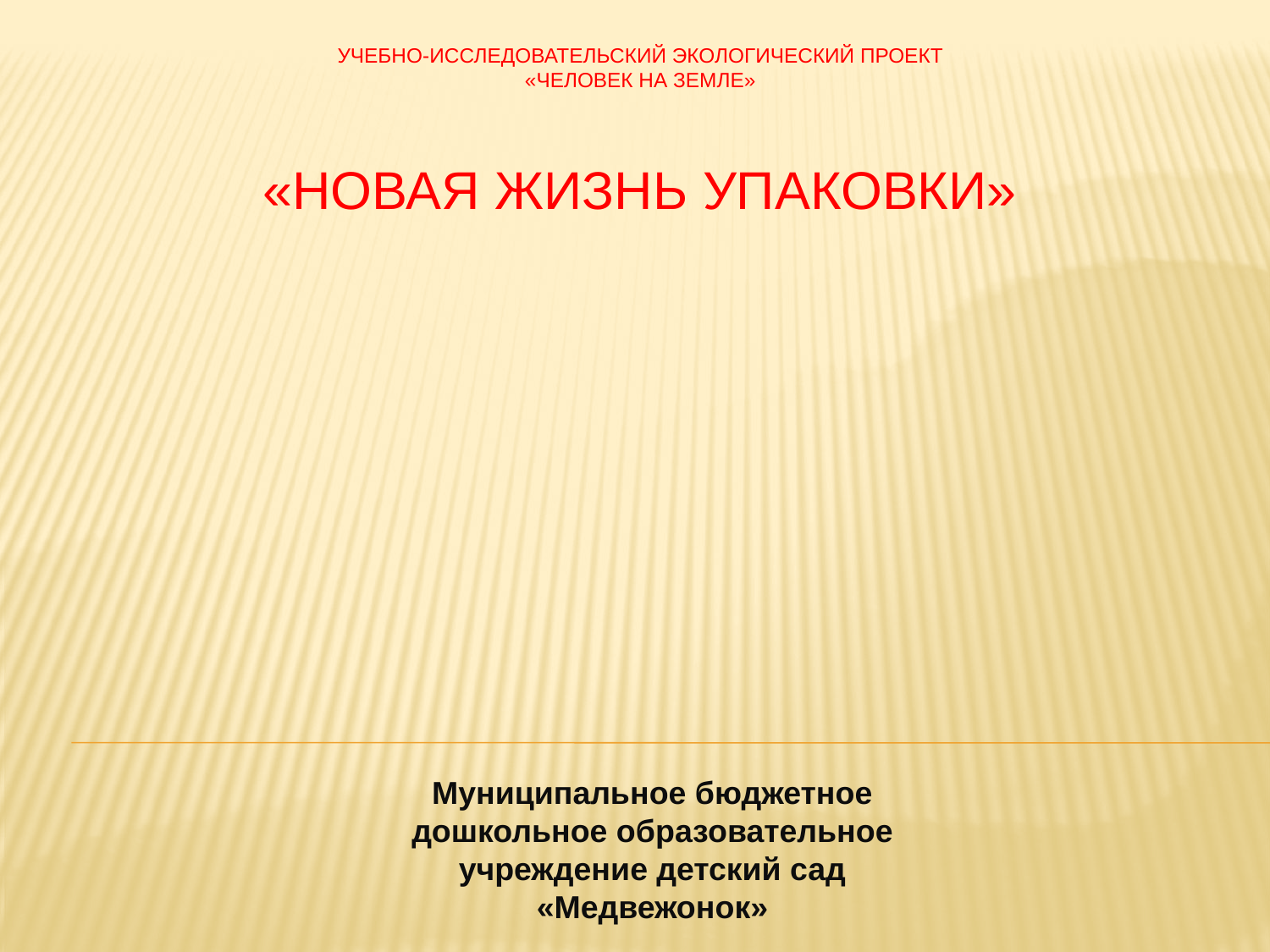

# Учебно-исследовательский экологический проект «Человек на земле» «Новая жизнь упаковки»

Муниципальное бюджетное дошкольное образовательное учреждение детский сад «Медвежонок»